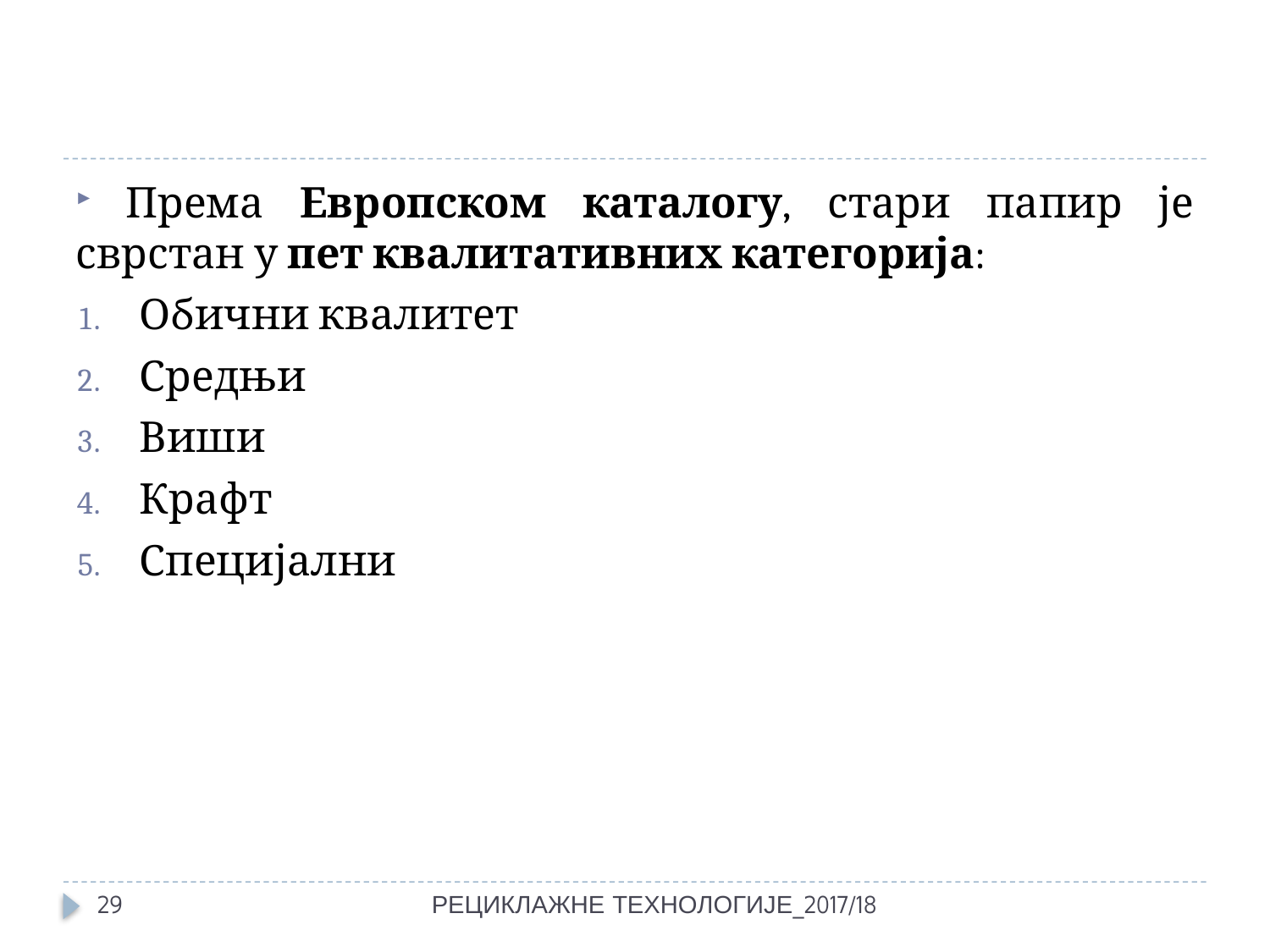

#
 Према Европском каталогу, стари папир је сврстан у пет квалитативних категорија:
Обични квалитет
Средњи
Виши
Крафт
Специјални

29
РЕЦИКЛАЖНЕ ТЕХНОЛОГИЈЕ_2017/18